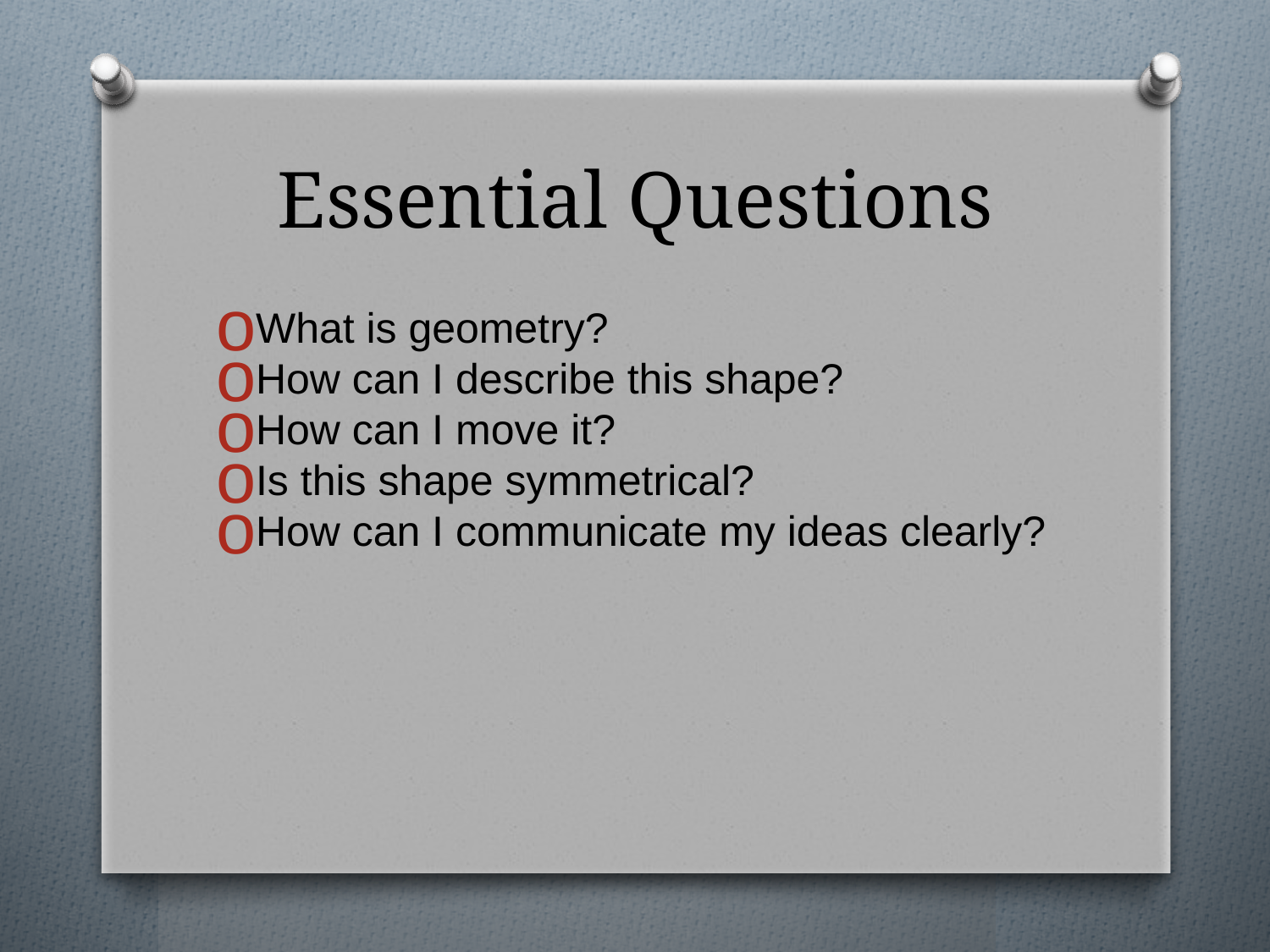

# Essential Questions
What is geometry?
How can I describe this shape?
How can I move it?
Is this shape symmetrical?
How can I communicate my ideas clearly?